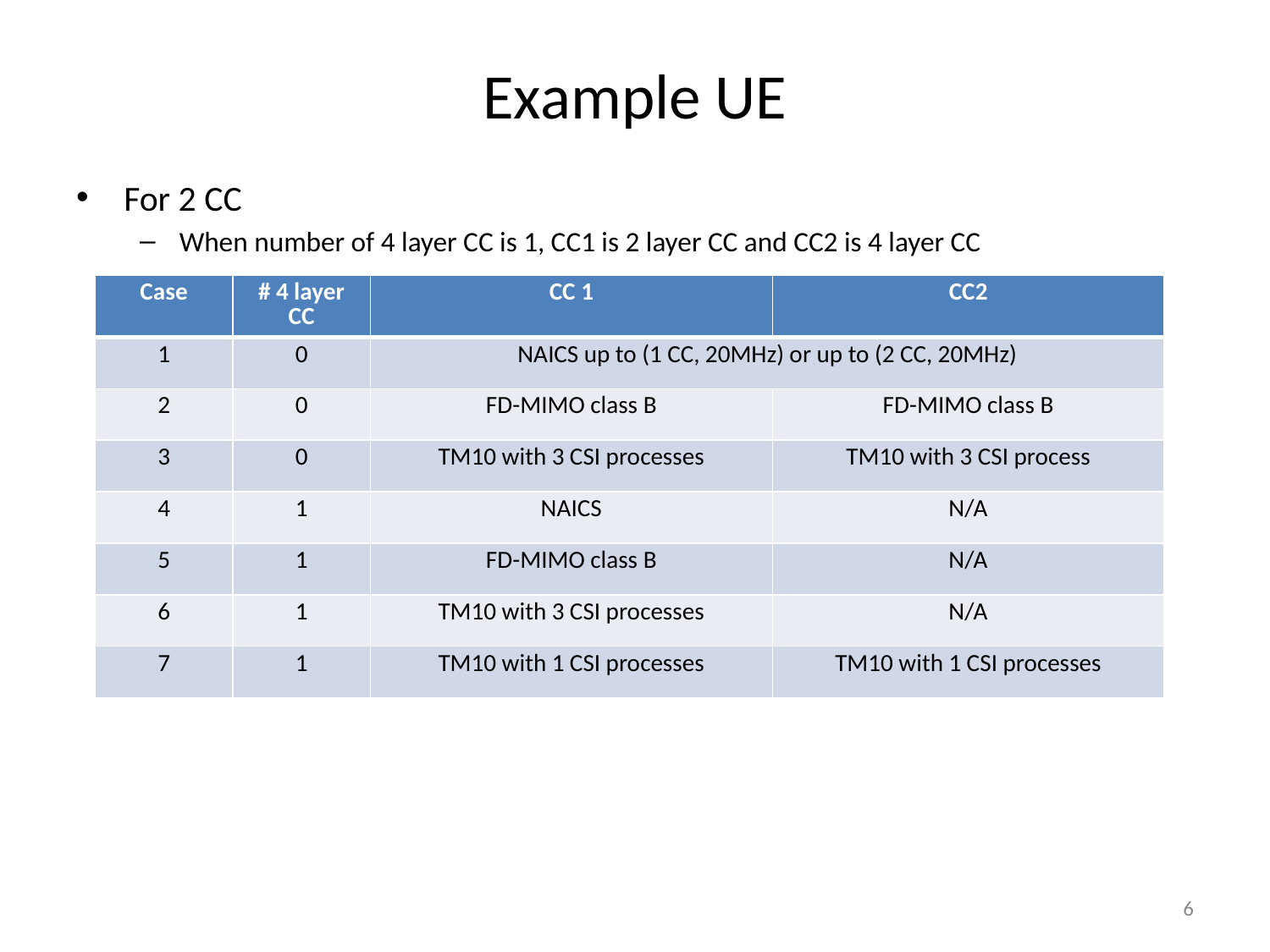

# Example UE
For 2 CC
When number of 4 layer CC is 1, CC1 is 2 layer CC and CC2 is 4 layer CC

| Case | # 4 layer CC | CC 1 | CC2 |
| --- | --- | --- | --- |
| 1 | 0 | NAICS up to (1 CC, 20MHz) or up to (2 CC, 20MHz) |  |
| 2 | 0 | FD-MIMO class B | FD-MIMO class B |
| 3 | 0 | TM10 with 3 CSI processes | TM10 with 3 CSI process |
| 4 | 1 | NAICS | N/A |
| 5 | 1 | FD-MIMO class B | N/A |
| 6 | 1 | TM10 with 3 CSI processes | N/A |
| 7 | 1 | TM10 with 1 CSI processes | TM10 with 1 CSI processes |
6